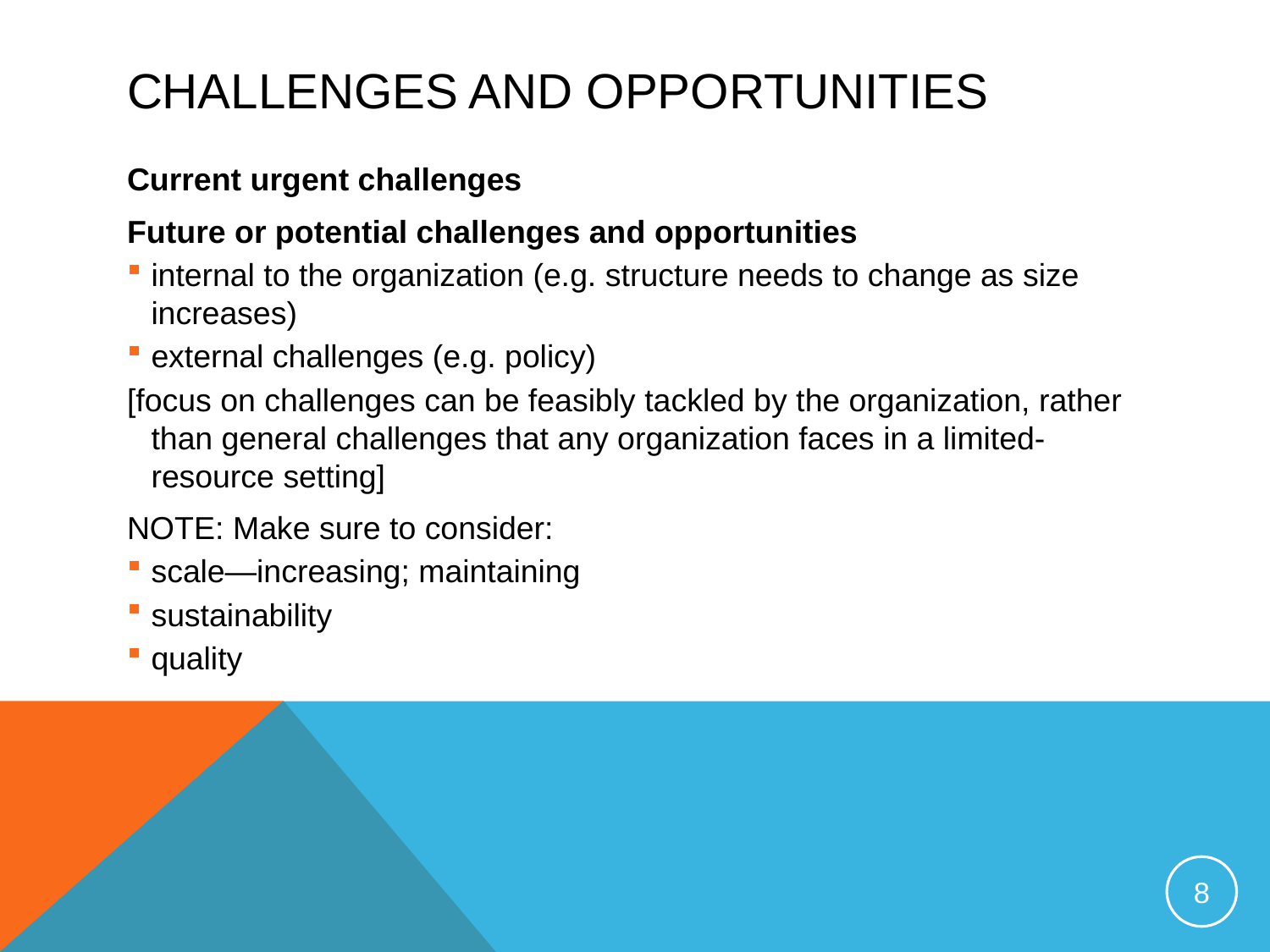

# Challenges and opportunities
Current urgent challenges
Future or potential challenges and opportunities
internal to the organization (e.g. structure needs to change as size increases)
external challenges (e.g. policy)
[focus on challenges can be feasibly tackled by the organization, rather than general challenges that any organization faces in a limited-resource setting]
NOTE: Make sure to consider:
scale—increasing; maintaining
sustainability
quality
8